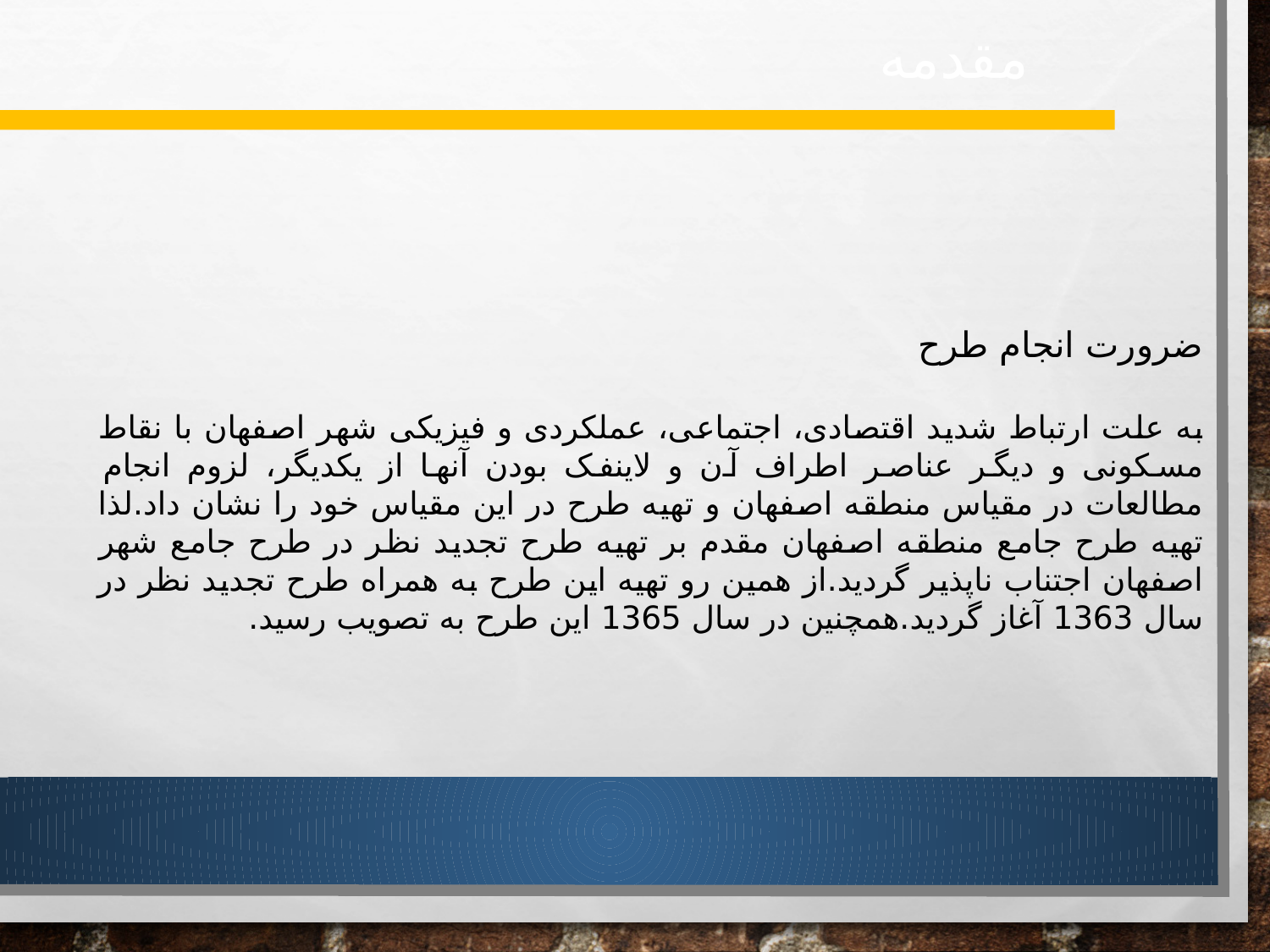

مقدمه
ضرورت انجام طرح

به علت ارتباط شدید اقتصادی، اجتماعی، عملکردی و فیزیکی شهر اصفهان با نقاط مسکونی و دیگر عناصر اطراف آن و لاینفک بودن آنها از یکدیگر، لزوم انجام مطالعات در مقیاس منطقه اصفهان و تهیه طرح در این مقیاس خود را نشان داد.لذا تهیه طرح جامع منطقه اصفهان مقدم بر تهیه طرح تجدید نظر در طرح جامع شهر اصفهان اجتناب ناپذیر گردید.از همین رو تهیه این طرح به همراه طرح تجدید نظر در سال 1363 آغاز گردید.همچنین در سال 1365 این طرح به تصویب رسید.